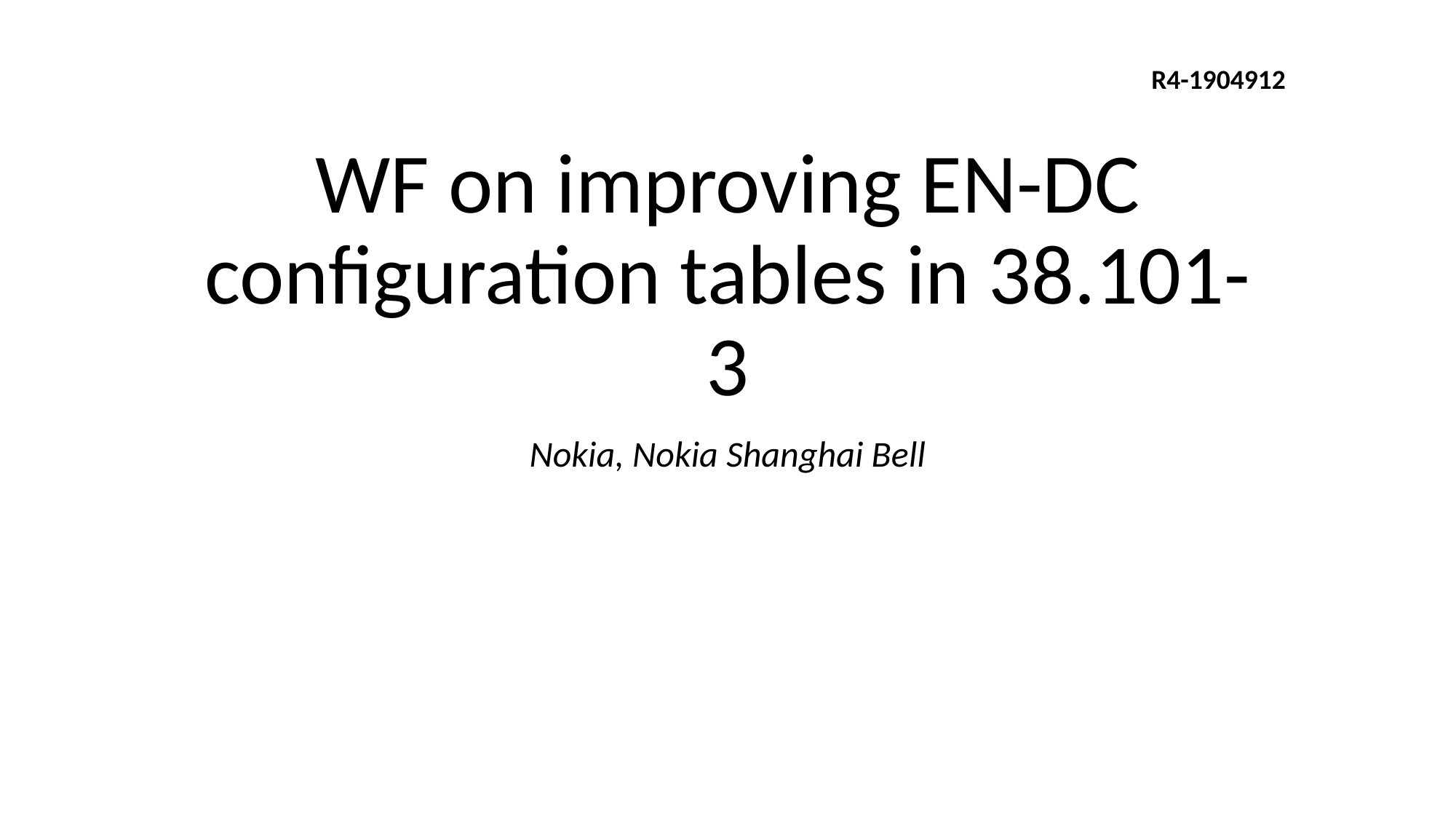

R4-1904912
# WF on improving EN-DC configuration tables in 38.101-3
Nokia, Nokia Shanghai Bell